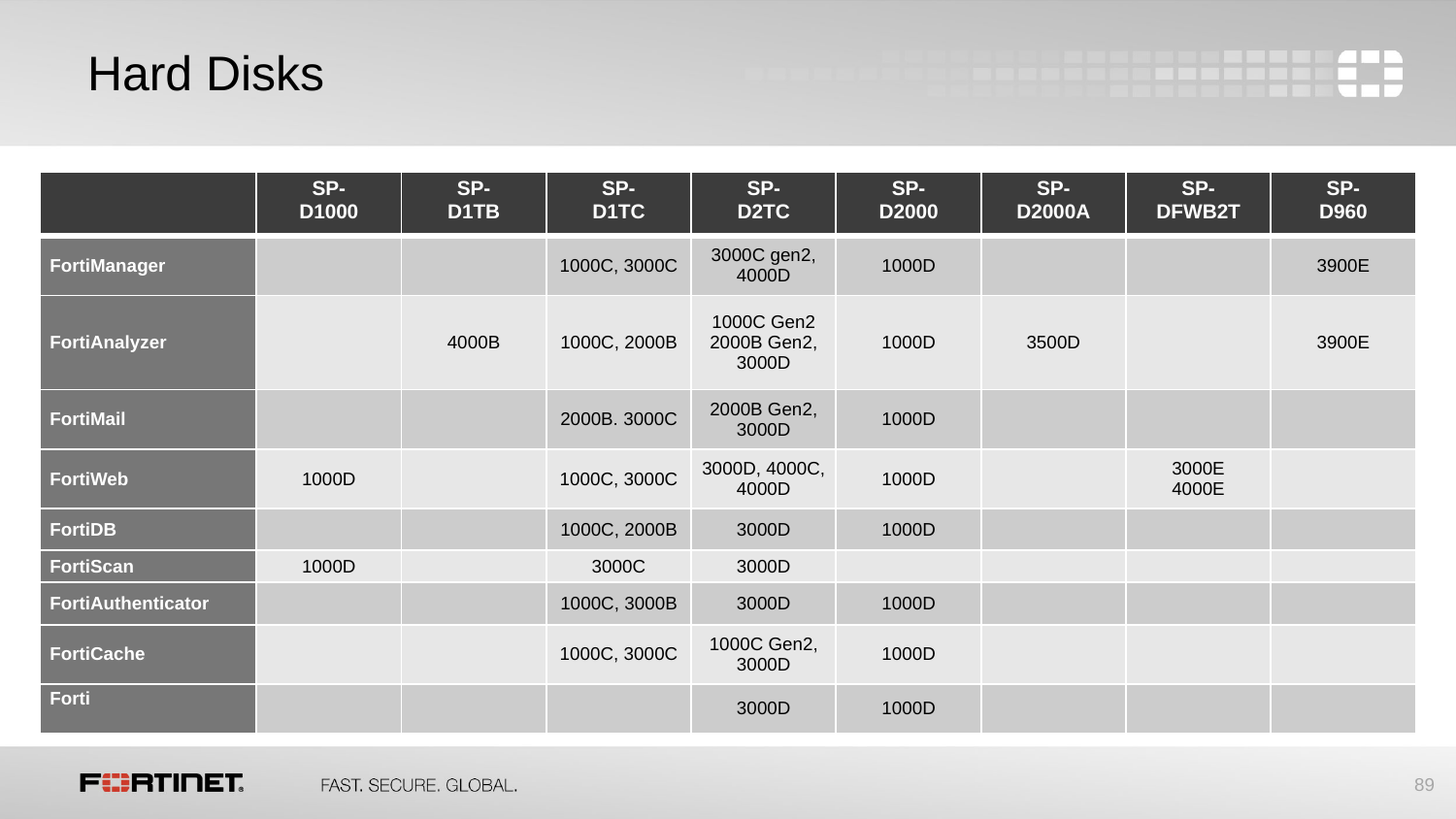

# Hard Disks
|  | SP- D1000 | SP- D1TB | SP- D1TC | SP- D2TC | SP- D2000 | SP- D2000A | SP- DFWB2T | SP- D960 |
| --- | --- | --- | --- | --- | --- | --- | --- | --- |
| FortiManager |  |  | 1000C, 3000C | 3000C gen2, 4000D | 1000D |  |  | 3900E |
| FortiAnalyzer |  | 4000B | 1000C, 2000B | 1000C Gen2 2000B Gen2, 3000D | 1000D | 3500D |  | 3900E |
| FortiMail |  |  | 2000B. 3000C | 2000B Gen2, 3000D | 1000D |  |  |  |
| FortiWeb | 1000D |  | 1000C, 3000C | 3000D, 4000C, 4000D | 1000D |  | 3000E 4000E |  |
| FortiDB |  |  | 1000C, 2000B | 3000D | 1000D |  |  |  |
| FortiScan | 1000D |  | 3000C | 3000D |  |  |  |  |
| FortiAuthenticator |  |  | 1000C, 3000B | 3000D | 1000D |  |  |  |
| FortiCache |  |  | 1000C, 3000C | 1000C Gen2, 3000D | 1000D |  |  |  |
| Forti |  |  |  | 3000D | 1000D |  |  |  |